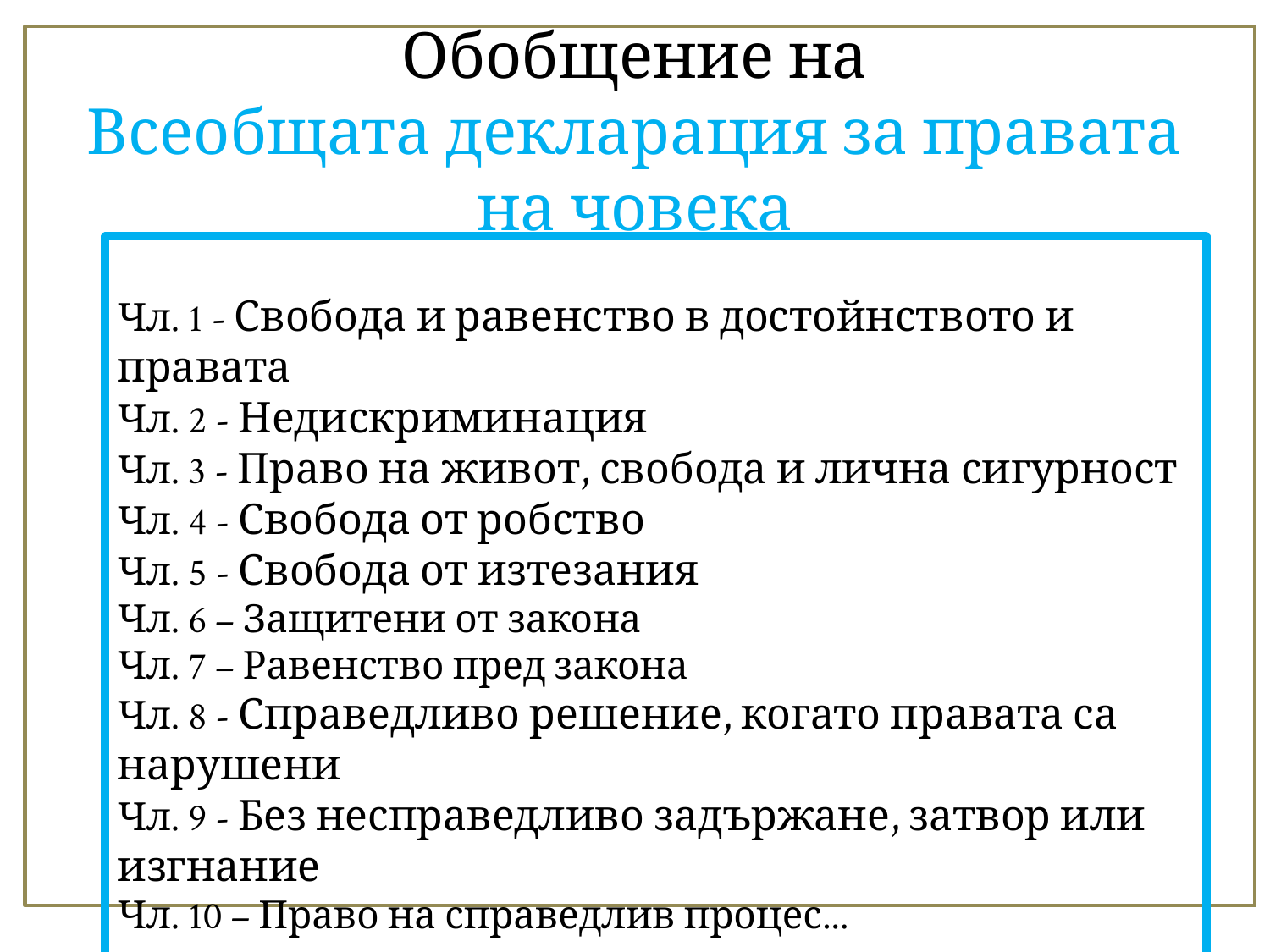

# Обобщение на Всеобщата декларация за правата на човека

Чл. 1 - Свобода и равенство в достойнството и правата
Чл. 2 - Недискриминация
Чл. 3 - Право на живот, свобода и лична сигурност
Чл. 4 - Свобода от робство
Чл. 5 - Свобода от изтезания
Чл. 6 – Защитени от закона
Чл. 7 – Равенство пред закона
Чл. 8 - Справедливо решение, когато правата са нарушени
Чл. 9 - Без несправедливо задържане, затвор или изгнание
Чл. 10 – Право на справедлив процес...